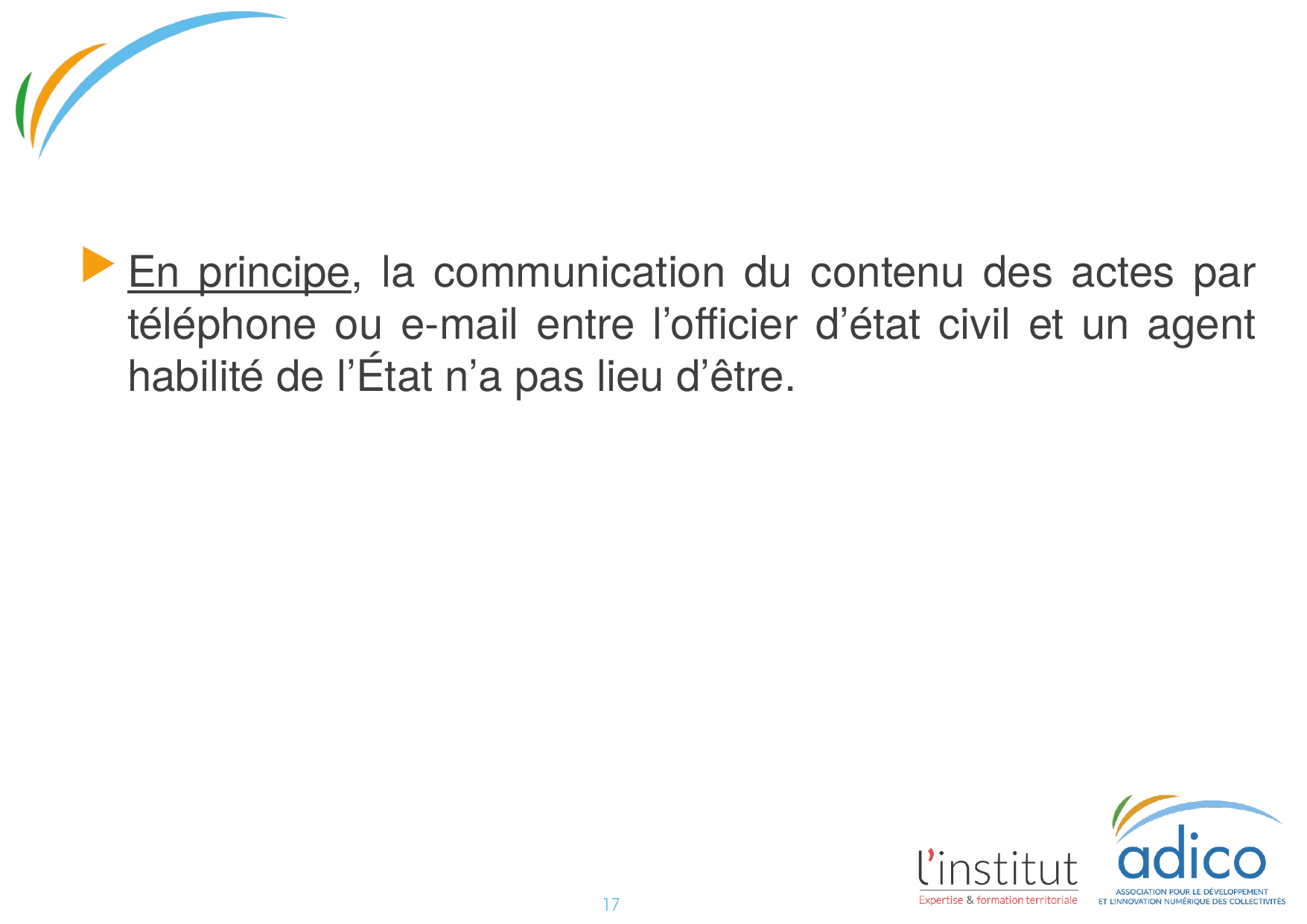

#

En principe, la communication du contenu des actes par téléphone ou e-mail entre l’officier d’état civil et un agent habilité de l’État n’a pas lieu d’être.